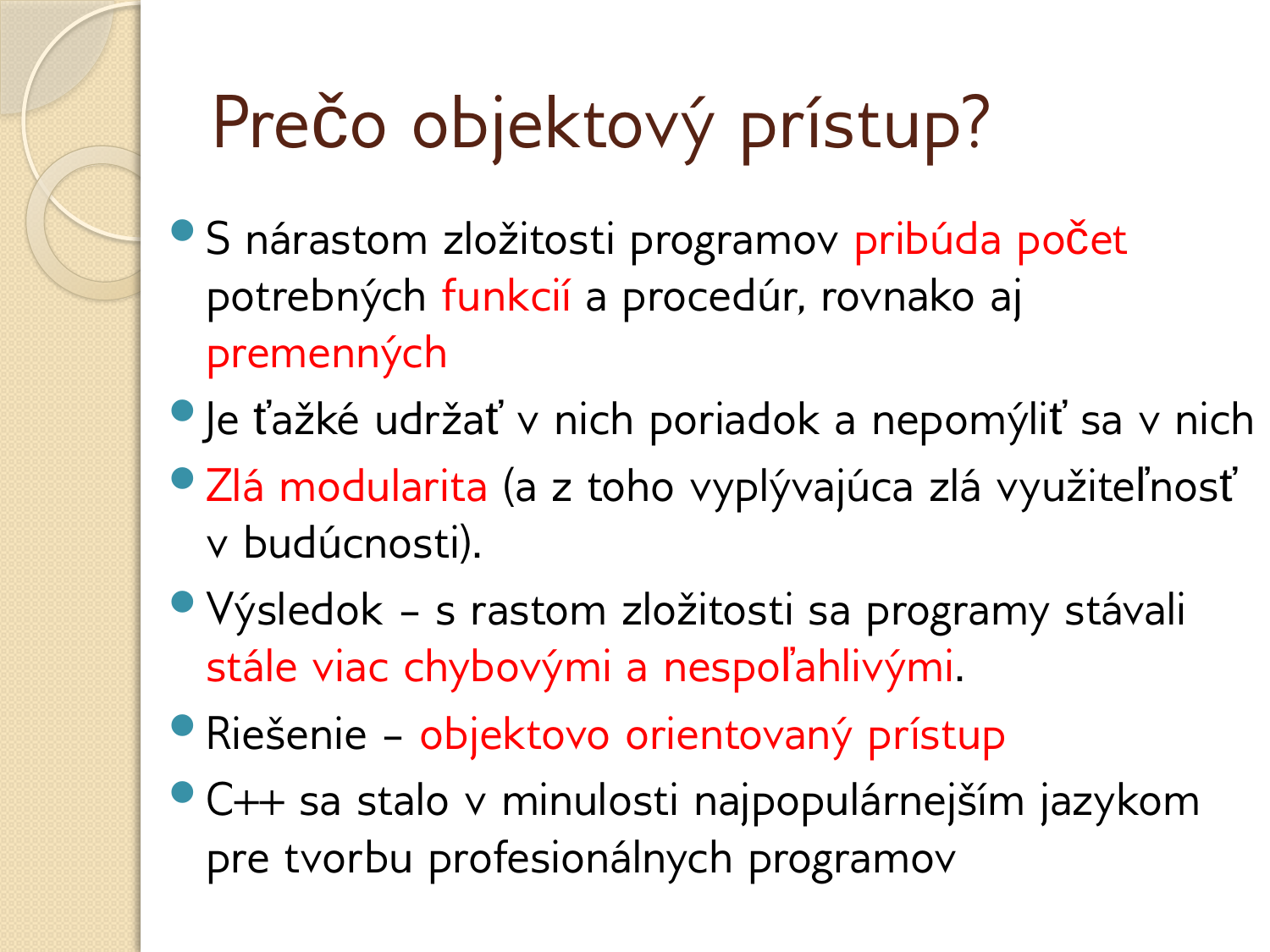

# Prečo objektový prístup?
S nárastom zložitosti programov pribúda počet potrebných funkcií a procedúr, rovnako aj premenných
Je ťažké udržať v nich poriadok a nepomýliť sa v nich
Zlá modularita (a z toho vyplývajúca zlá využiteľnosť v budúcnosti).
Výsledok – s rastom zložitosti sa programy stávali stále viac chybovými a nespoľahlivými.
Riešenie – objektovo orientovaný prístup
C++ sa stalo v minulosti najpopulárnejším jazykom pre tvorbu profesionálnych programov